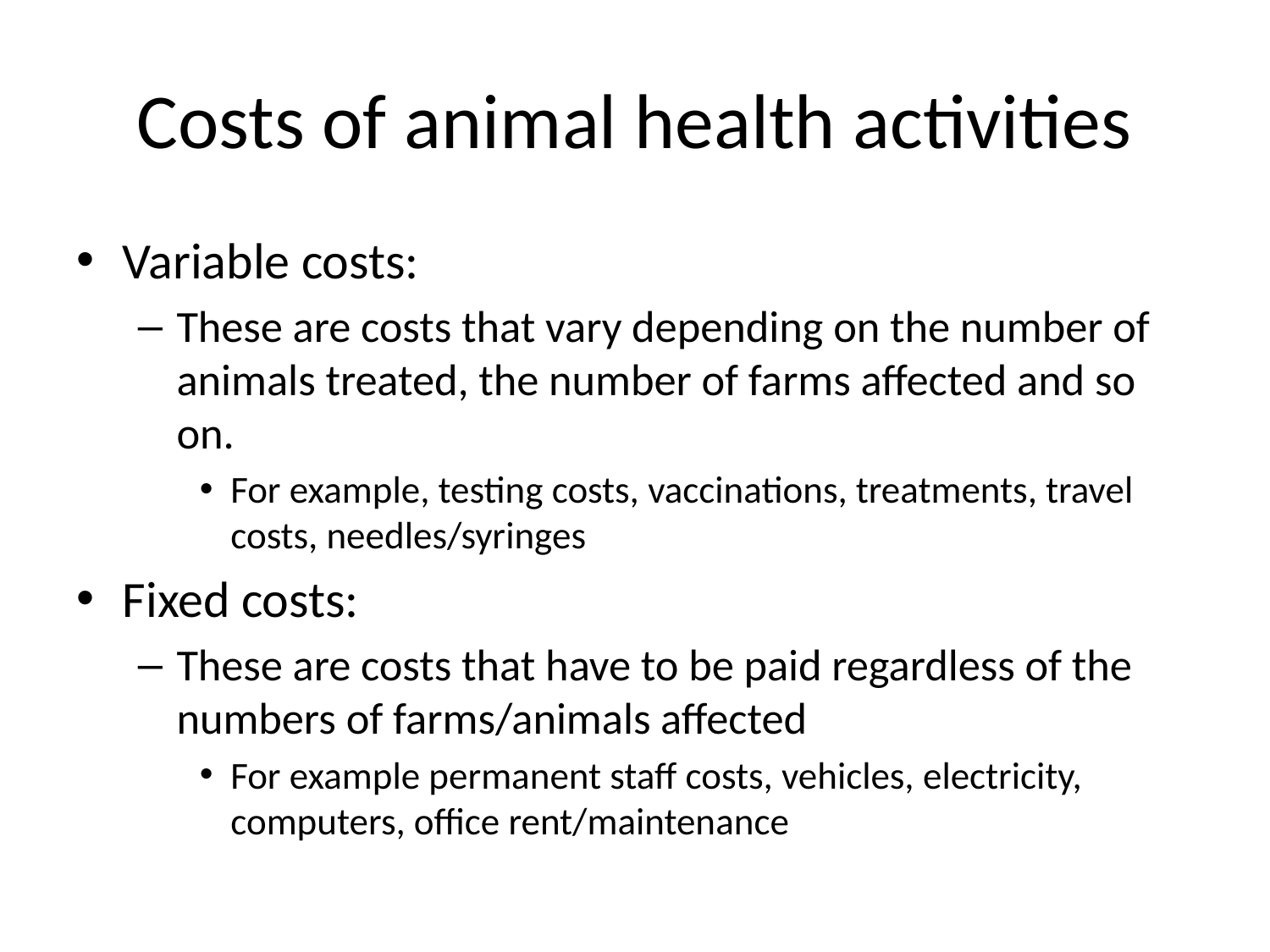

# Costs of animal health activities
Variable costs:
These are costs that vary depending on the number of animals treated, the number of farms affected and so on.
For example, testing costs, vaccinations, treatments, travel costs, needles/syringes
Fixed costs:
These are costs that have to be paid regardless of the numbers of farms/animals affected
For example permanent staff costs, vehicles, electricity, computers, office rent/maintenance